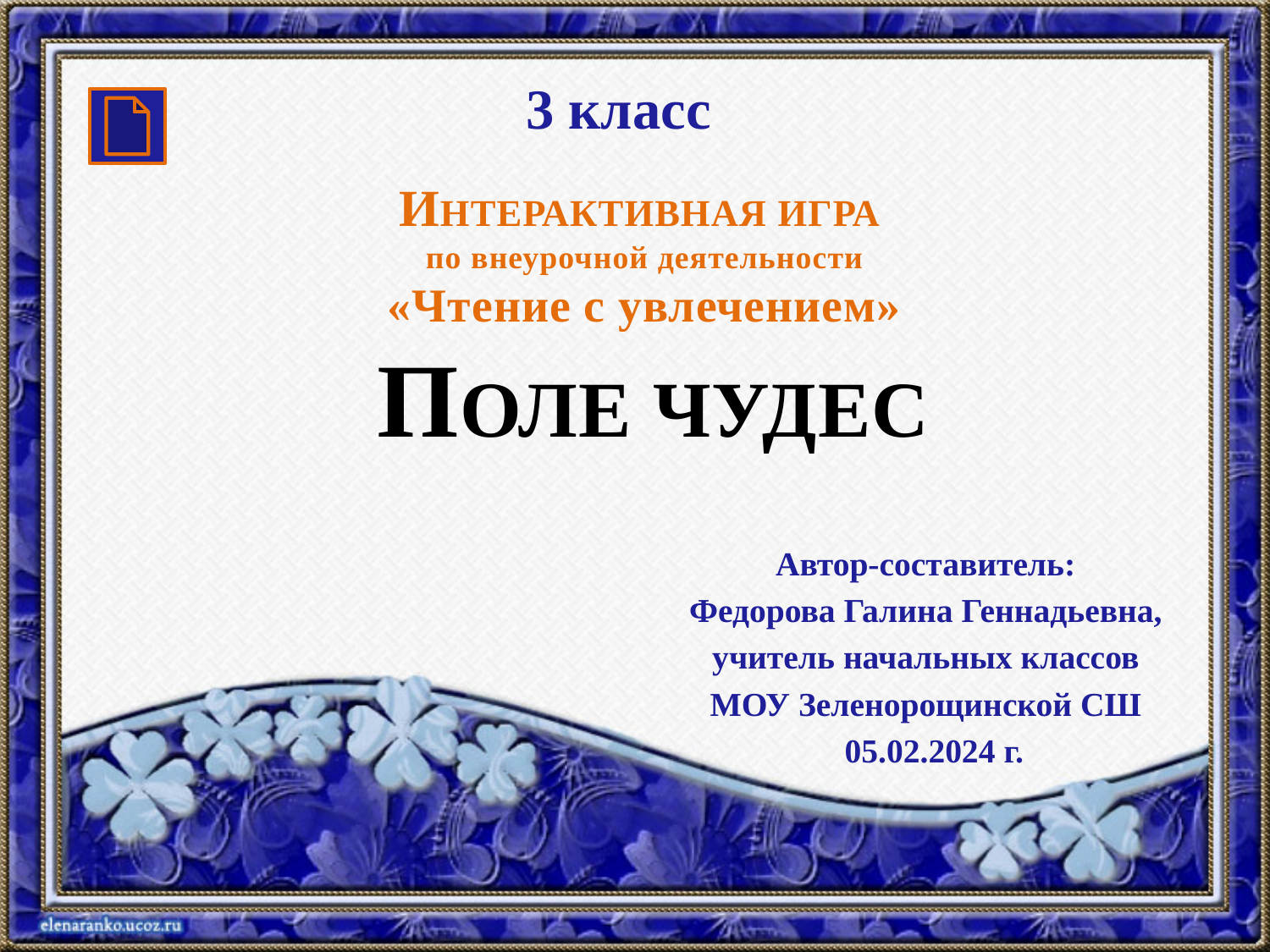

3 класс

# ИНТЕРАКТИВНАЯ ИГРА по внеурочной деятельности «Чтение с увлечением» ПОЛЕ ЧУДЕС
Автор-составитель:
Федорова Галина Геннадьевна,
учитель начальных классов
МОУ Зеленорощинской СШ
 05.02.2024 г.